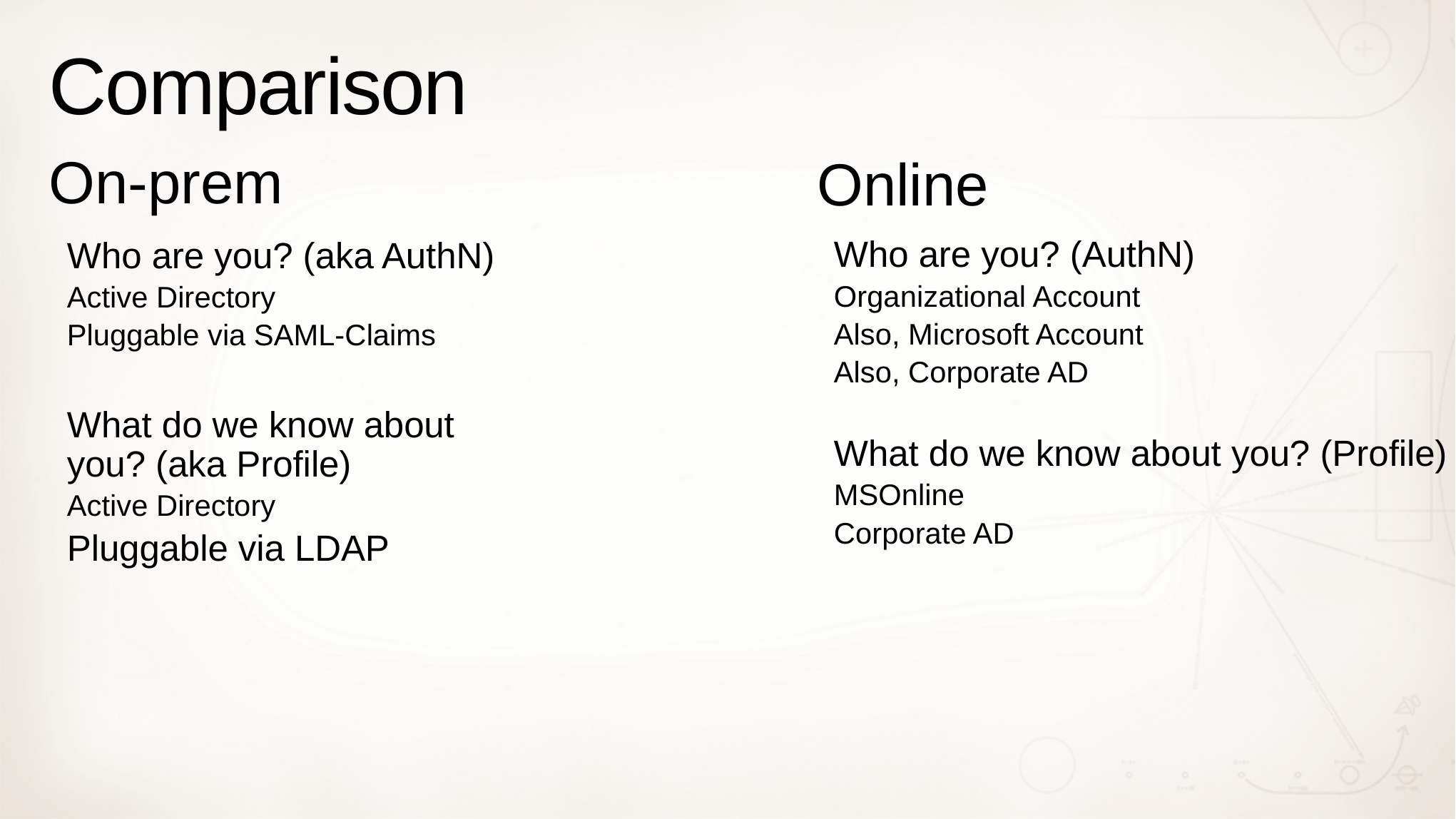

# Comparison
On-prem
Online
Who are you? (AuthN)
Organizational Account
Also, Microsoft Account
Also, Corporate AD

What do we know about you? (Profile)
MSOnline
Corporate AD
Who are you? (aka AuthN)
Active Directory
Pluggable via SAML-Claims

What do we know about you? (aka Profile)
Active Directory
Pluggable via LDAP